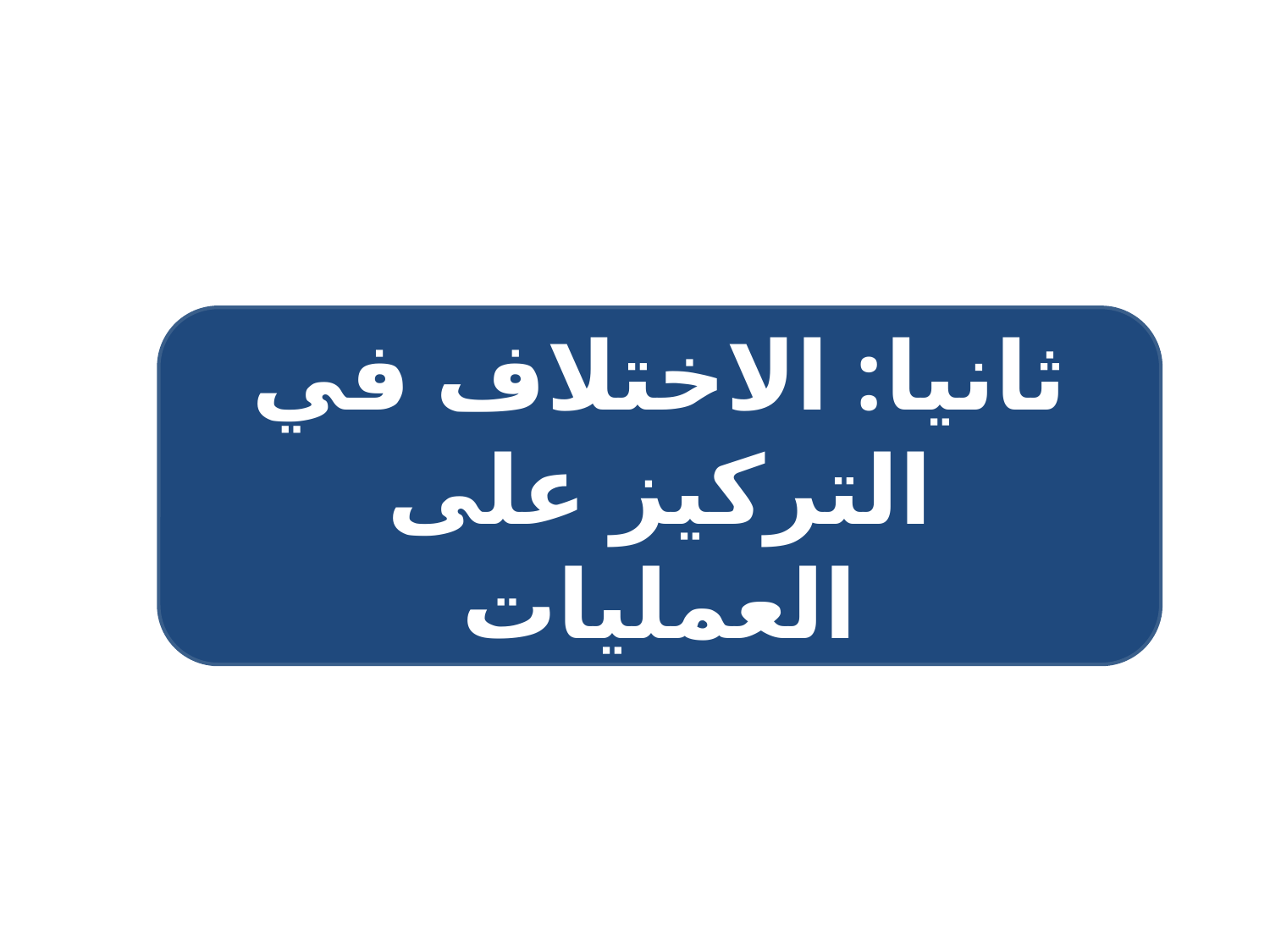

#

ثانيا: الاختلاف في التركيز على العمليات